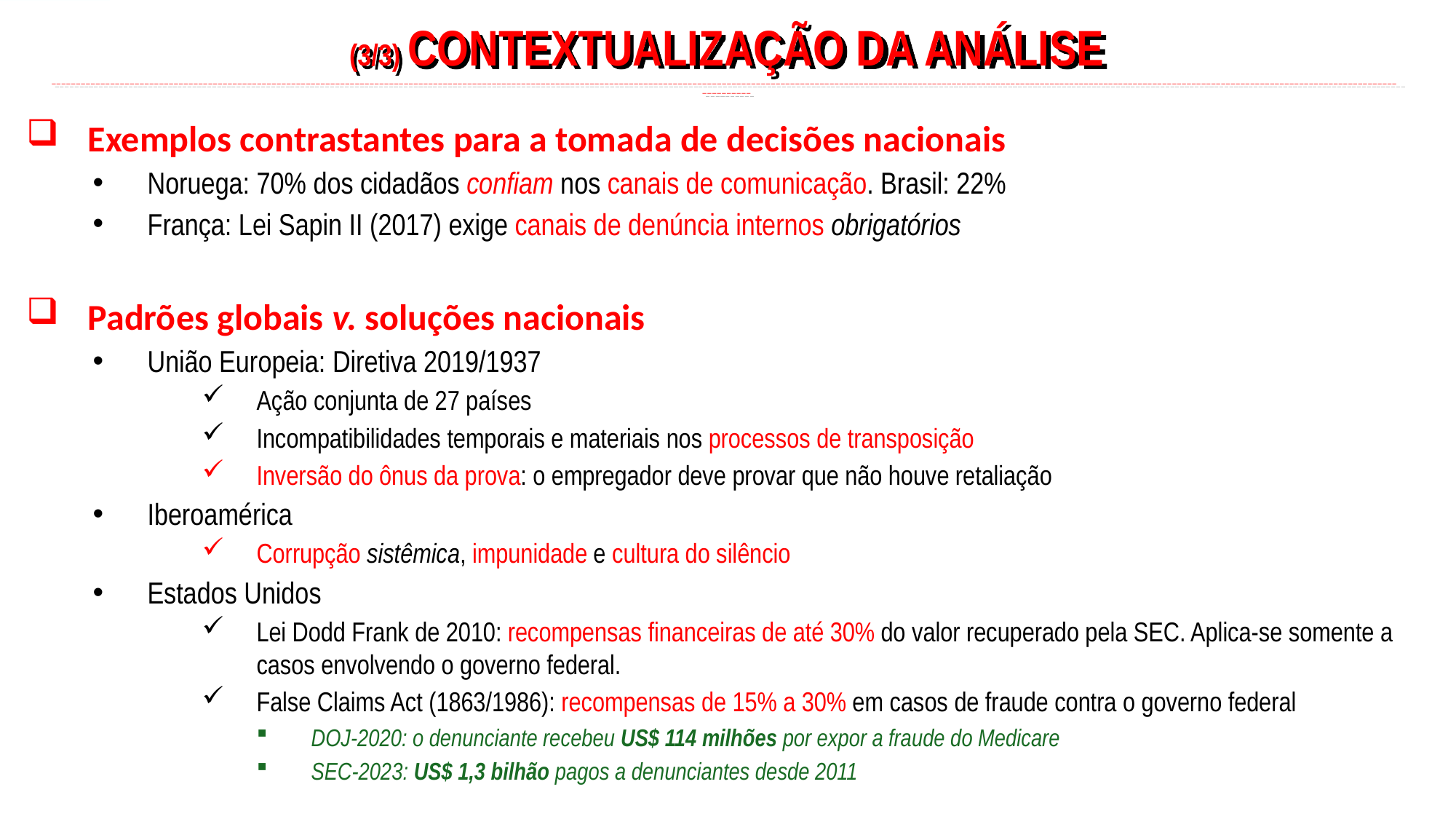

(3/3) CONTEXTUALIZAÇÃO DA ANÁLISE
_____________________________________________________________________________________________________________________________________________________________________________________________________________________________________________________________________________________________
Exemplos contrastantes para a tomada de decisões nacionais
Noruega: 70% dos cidadãos confiam nos canais de comunicação. Brasil: 22%
França: Lei Sapin II (2017) exige canais de denúncia internos obrigatórios

Padrões globais v. soluções nacionais
União Europeia: Diretiva 2019/1937
Ação conjunta de 27 países
Incompatibilidades temporais e materiais nos processos de transposição
Inversão do ônus da prova: o empregador deve provar que não houve retaliação
Iberoamérica
Corrupção sistêmica, impunidade e cultura do silêncio
Estados Unidos
Lei Dodd Frank de 2010: recompensas financeiras de até 30% do valor recuperado pela SEC. Aplica-se somente a casos envolvendo o governo federal.
False Claims Act (1863/1986): recompensas de 15% a 30% em casos de fraude contra o governo federal
DOJ-2020: o denunciante recebeu US$ 114 milhões por expor a fraude do Medicare
SEC-2023: US$ 1,3 bilhão pagos a denunciantes desde 2011